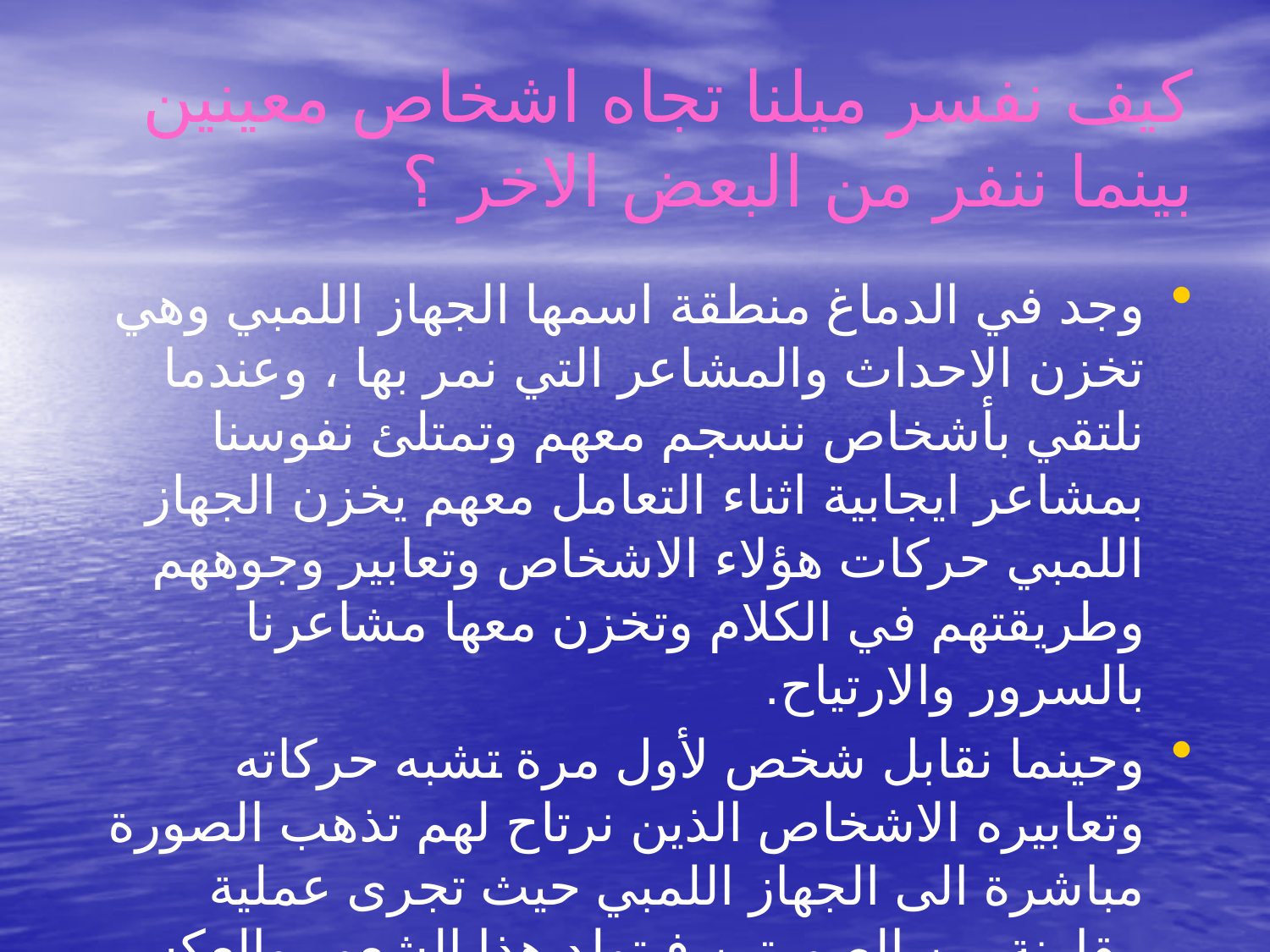

# كيف نفسر ميلنا تجاه اشخاص معينين بينما ننفر من البعض الاخر ؟
وجد في الدماغ منطقة اسمها الجهاز اللمبي وهي تخزن الاحداث والمشاعر التي نمر بها ، وعندما نلتقي بأشخاص ننسجم معهم وتمتلئ نفوسنا بمشاعر ايجابية اثناء التعامل معهم يخزن الجهاز اللمبي حركات هؤلاء الاشخاص وتعابير وجوههم وطريقتهم في الكلام وتخزن معها مشاعرنا بالسرور والارتياح.
وحينما نقابل شخص لأول مرة تشبه حركاته وتعابيره الاشخاص الذين نرتاح لهم تذهب الصورة مباشرة الى الجهاز اللمبي حيث تجرى عملية مقارنة بين الصورتين فيتولد هذا الشعور والعكس صحيح.